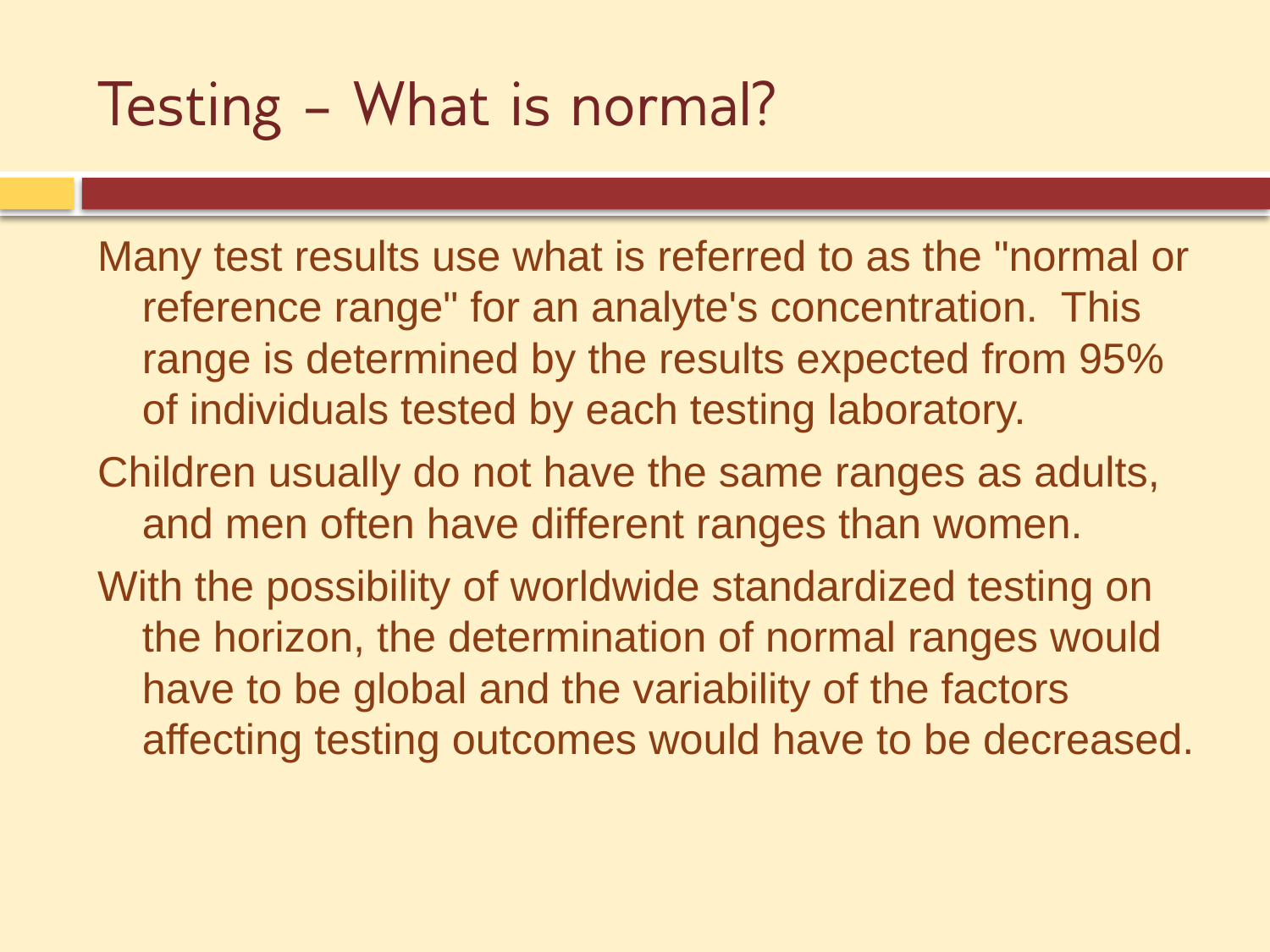

# Testing – What is normal?
Many test results use what is referred to as the "normal or reference range" for an analyte's concentration.  This range is determined by the results expected from 95% of individuals tested by each testing laboratory.
Children usually do not have the same ranges as adults, and men often have different ranges than women.
With the possibility of worldwide standardized testing on the horizon, the determination of normal ranges would have to be global and the variability of the factors affecting testing outcomes would have to be decreased.